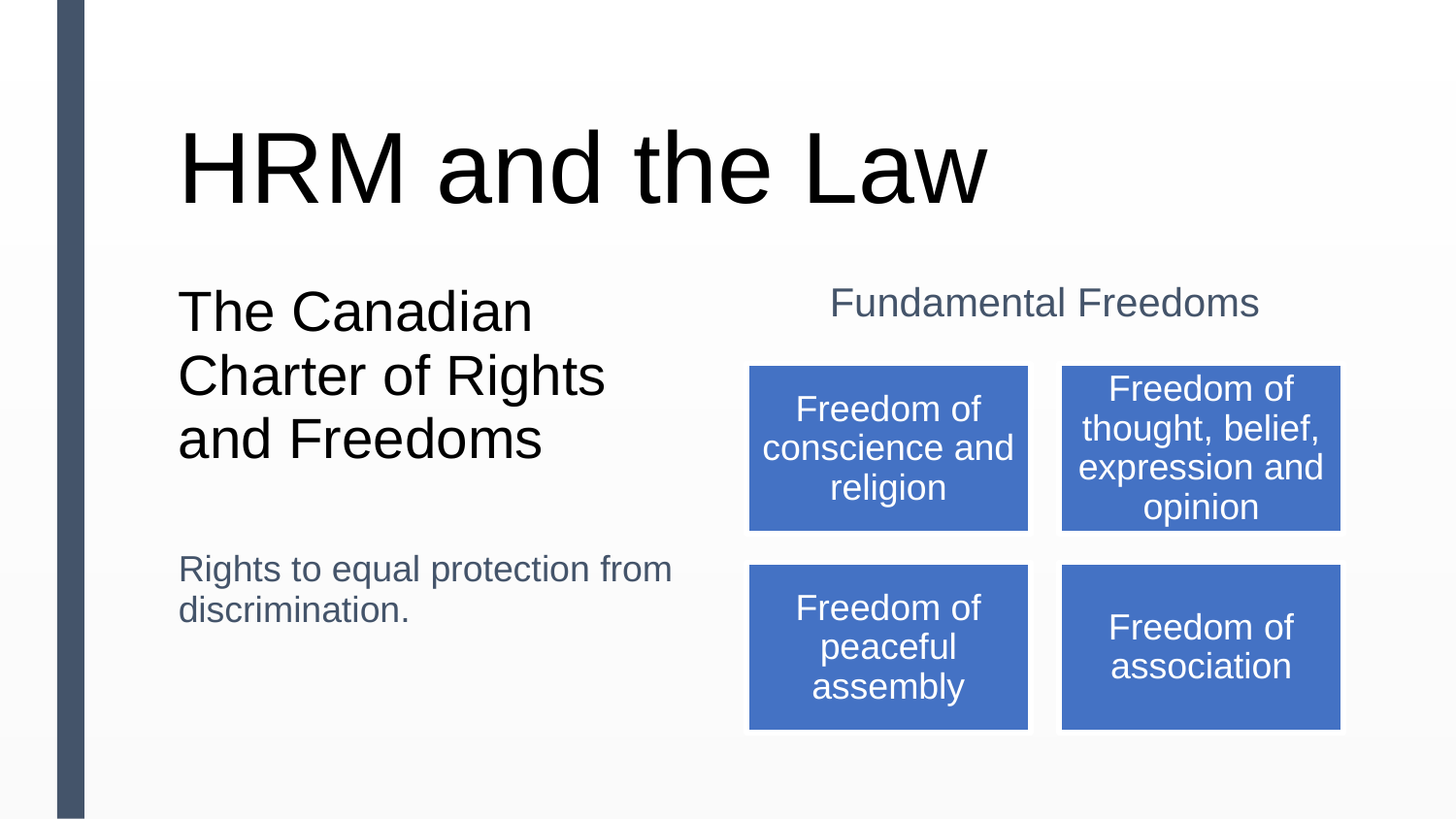

# HRM and the Law
The Canadian Charter of Rights and Freedoms​

Rights to equal protection from discrimination.

Fundamental Freedoms

Freedom of conscience and religion
Freedom of thought, belief, expression and opinion
Freedom of peaceful assembly
Freedom of association